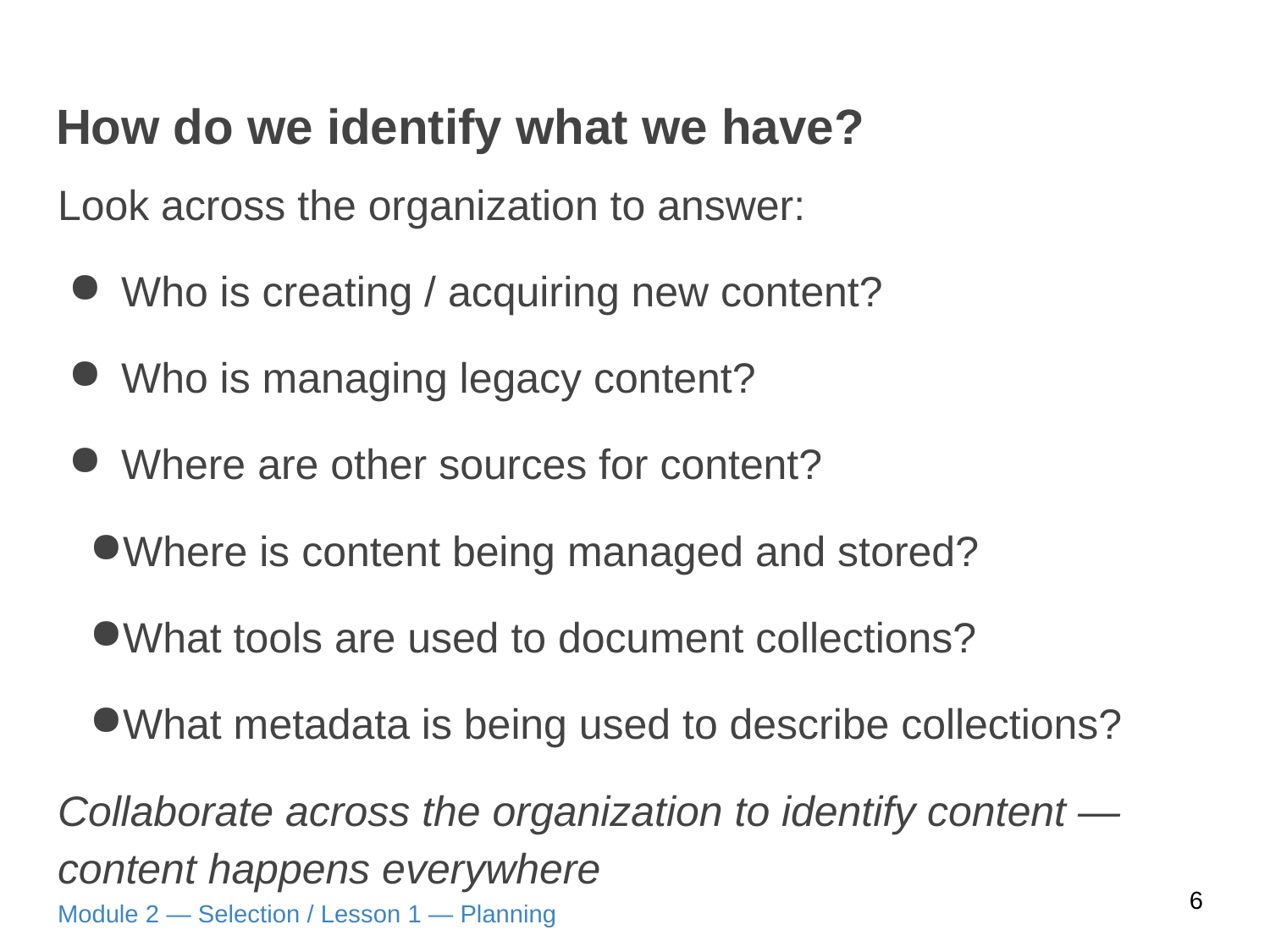

# How do we identify what we have?
Look across the organization to answer:
Who is creating / acquiring new content?
Who is managing legacy content?
Where are other sources for content?
Where is content being managed and stored?
What tools are used to document collections?
What metadata is being used to describe collections?
Collaborate across the organization to identify content — content happens everywhere
6
Module 2 — Selection / Lesson 1 — Planning